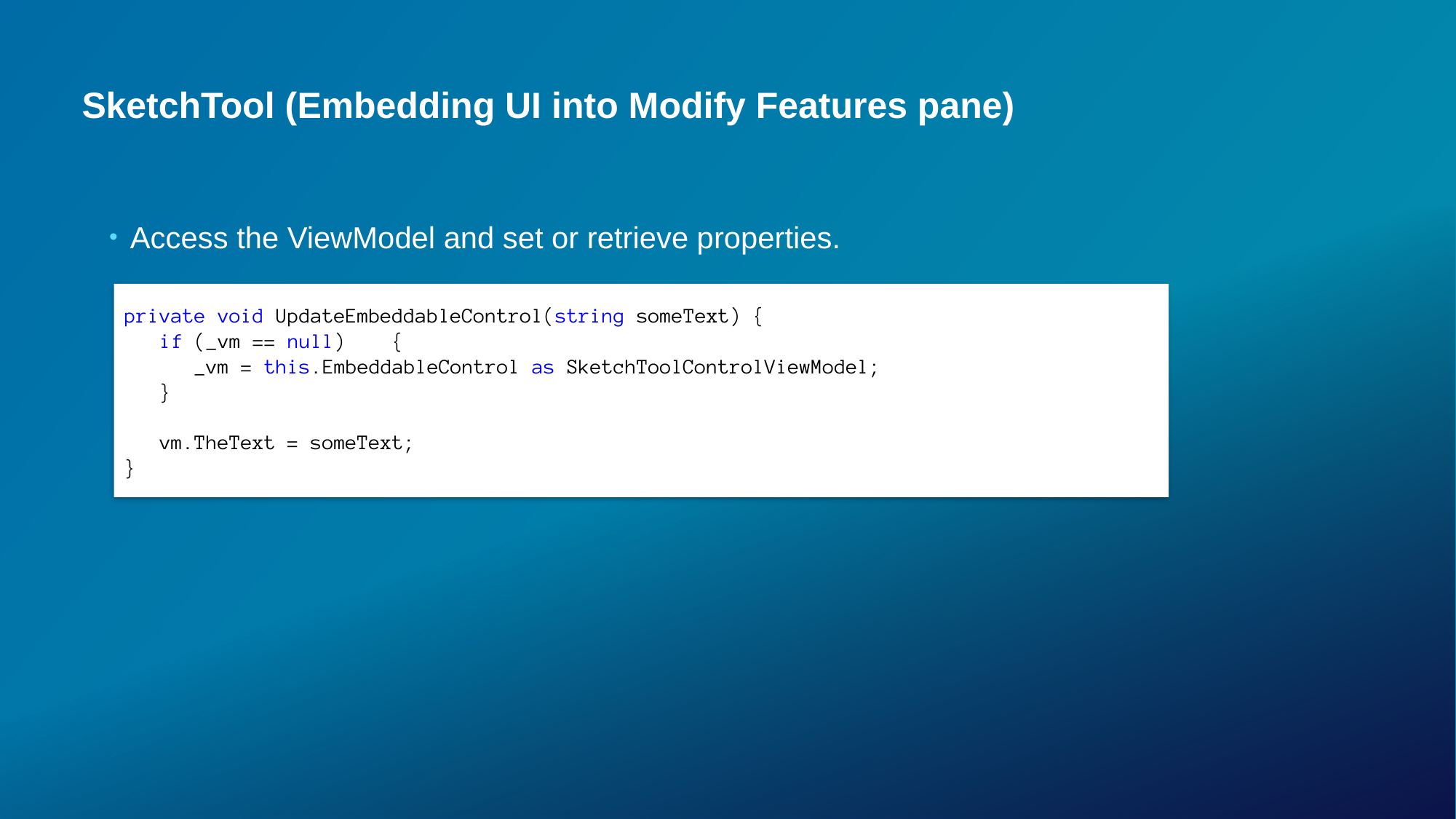

# SketchTool (Embedding UI into Modify Features pane)
Access the ViewModel and set or retrieve properties.

private void UpdateEmbeddableControl(string someText) {
   if (_vm == null)    {
      _vm = this.EmbeddableControl as SketchToolControlViewModel;
   }

   vm.TheText = someText;
}